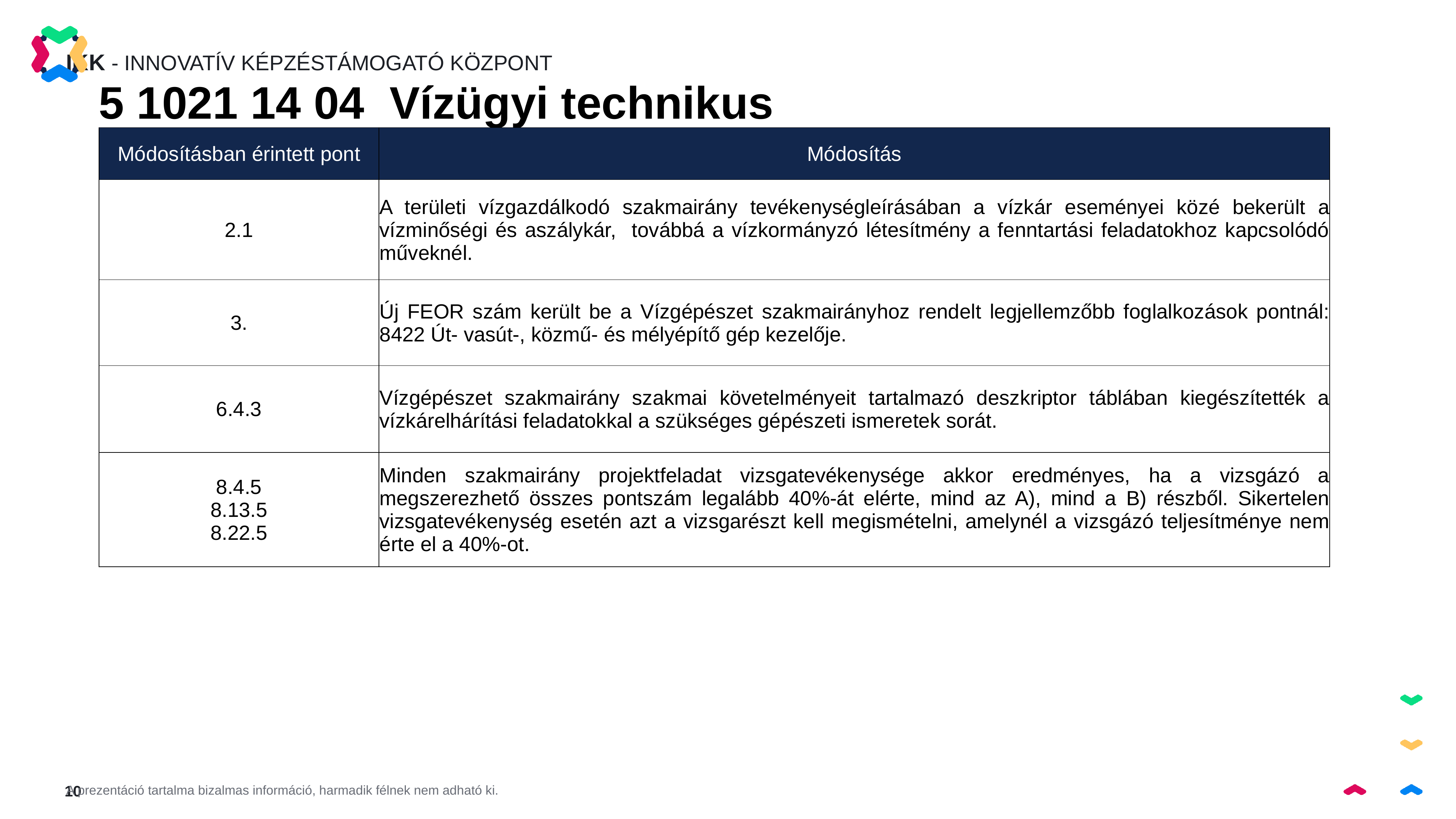

5 1021 14 04  Vízügyi technikus
| Módosításban érintett pont | Módosítás |
| --- | --- |
| 2.1 | A területi vízgazdálkodó szakmairány tevékenységleírásában a vízkár eseményei közé bekerült a vízminőségi és aszálykár, továbbá a vízkormányzó létesítmény a fenntartási feladatokhoz kapcsolódó műveknél. |
| 3. | Új FEOR szám került be a Vízgépészet szakmairányhoz rendelt legjellemzőbb foglalkozások pontnál: 8422 Út- vasút-, közmű- és mélyépítő gép kezelője. |
| 6.4.3 | Vízgépészet szakmairány szakmai követelményeit tartalmazó deszkriptor táblában kiegészítették a vízkárelhárítási feladatokkal a szükséges gépészeti ismeretek sorát. |
| 8.4.5 8.13.5 8.22.5 | Minden szakmairány projektfeladat vizsgatevékenysége akkor eredményes, ha a vizsgázó a megszerezhető összes pontszám legalább 40%-át elérte, mind az A), mind a B) részből. Sikertelen vizsgatevékenység esetén azt a vizsgarészt kell megismételni, amelynél a vizsgázó teljesítménye nem érte el a 40%-ot. |